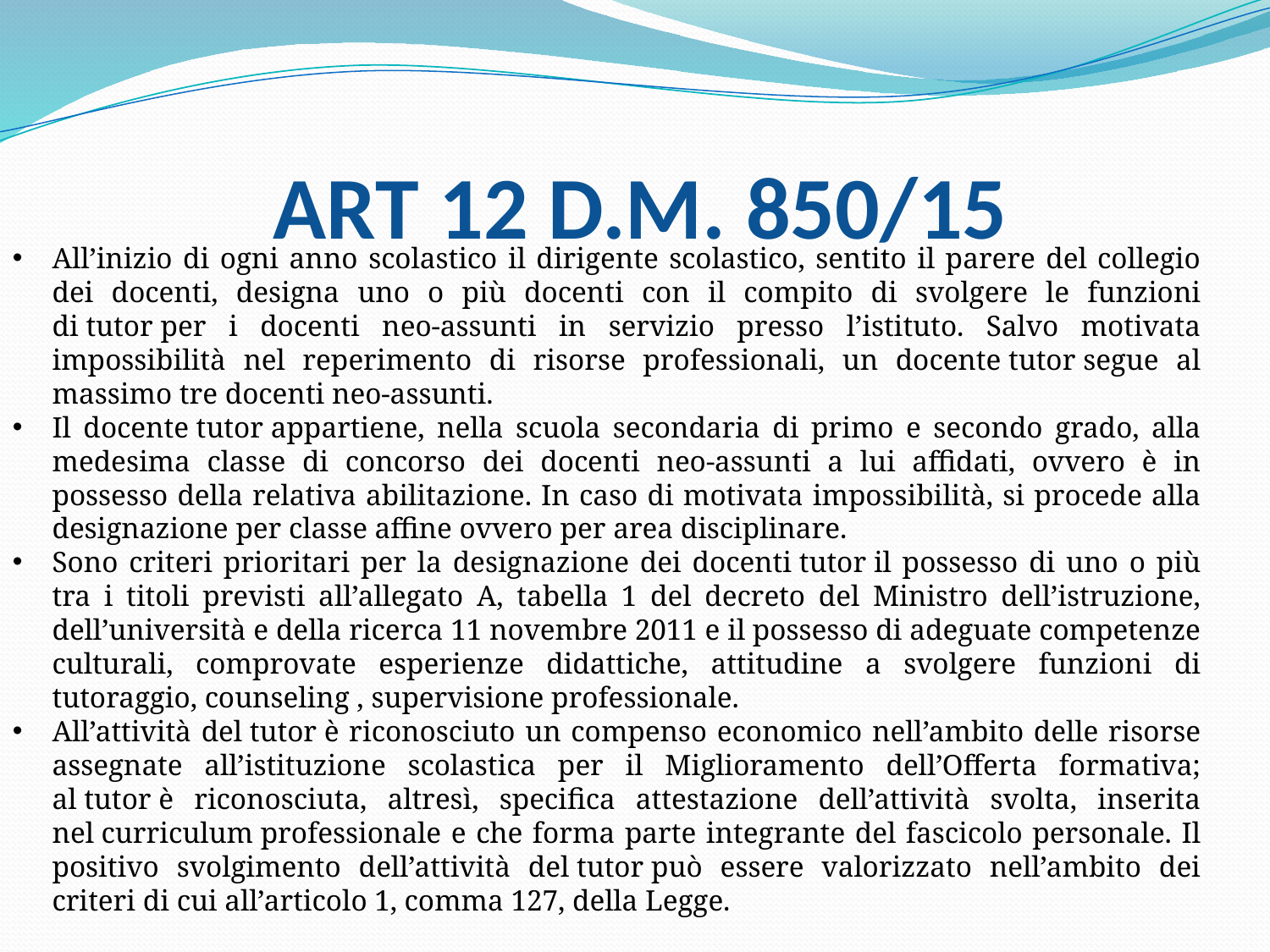

# ART 12 D.M. 850/15
All’inizio di ogni anno scolastico il dirigente scolastico, sentito il parere del collegio dei docenti, designa uno o più docenti con il compito di svolgere le funzioni di tutor per i docenti neo-assunti in servizio presso l’istituto. Salvo motivata impossibilità nel reperimento di risorse professionali, un docente tutor segue al massimo tre docenti neo-assunti.
Il docente tutor appartiene, nella scuola secondaria di primo e secondo grado, alla medesima classe di concorso dei docenti neo-assunti a lui affidati, ovvero è in possesso della relativa abilitazione. In caso di motivata impossibilità, si procede alla designazione per classe affine ovvero per area disciplinare.
Sono criteri prioritari per la designazione dei docenti tutor il possesso di uno o più tra i titoli previsti all’allegato A, tabella 1 del decreto del Ministro dell’istruzione, dell’università e della ricerca 11 novembre 2011 e il possesso di adeguate competenze culturali, comprovate esperienze didattiche, attitudine a svolgere funzioni di tutoraggio, counseling , supervisione professionale.
All’attività del tutor è riconosciuto un compenso economico nell’ambito delle risorse assegnate all’istituzione scolastica per il Miglioramento dell’Offerta formativa; al tutor è riconosciuta, altresì, specifica attestazione dell’attività svolta, inserita nel curriculum professionale e che forma parte integrante del fascicolo personale. Il positivo svolgimento dell’attività del tutor può essere valorizzato nell’ambito dei criteri di cui all’articolo 1, comma 127, della Legge.